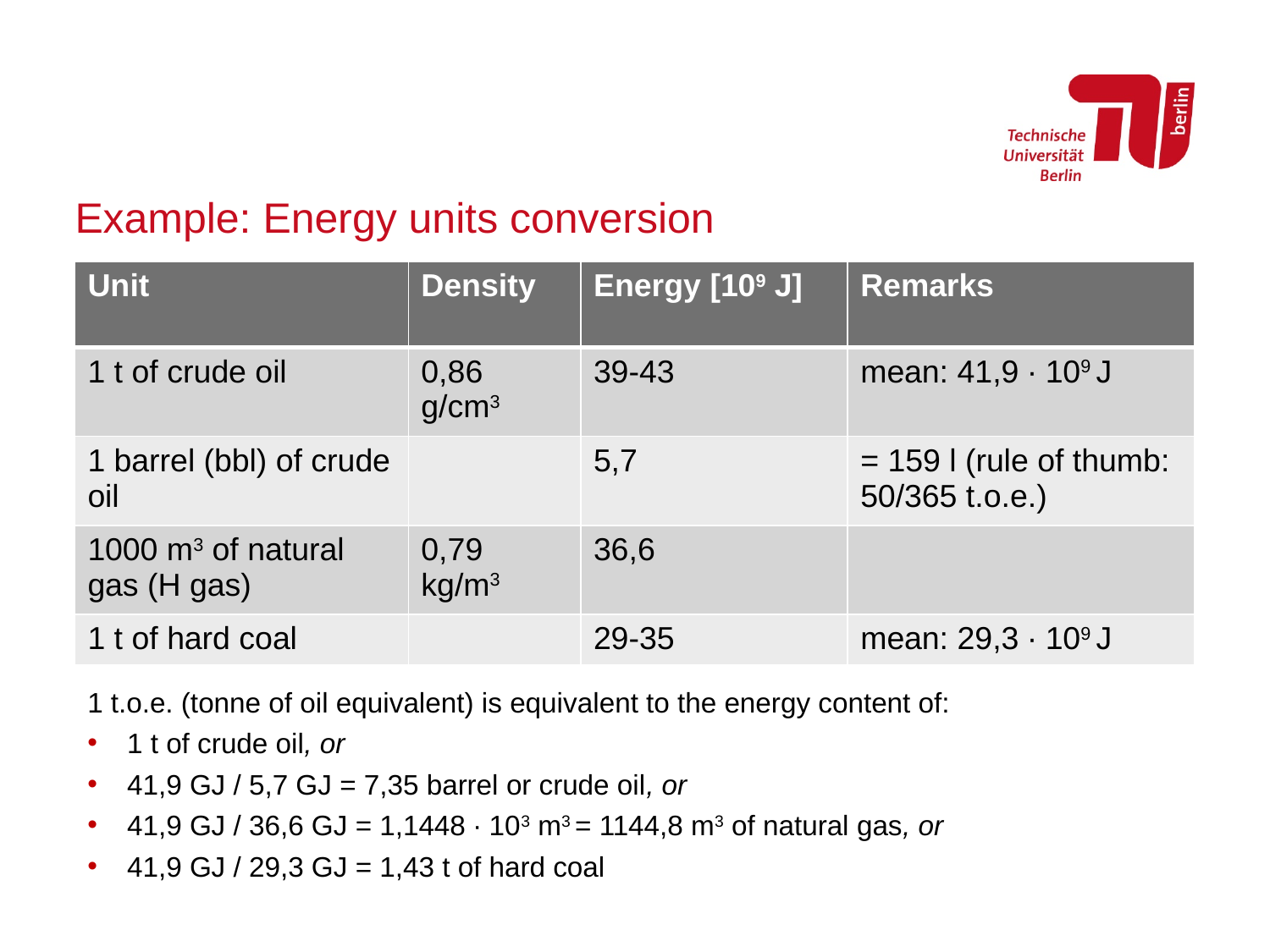

# Example: Energy units conversion
| Unit | Density | Energy [109 J] | Remarks |
| --- | --- | --- | --- |
| 1 t of crude oil | 0,86 g/cm3 | 39-43 | mean: 41,9 ∙ 109 J |
| 1 barrel (bbl) of crude oil |  | 5,7 | = 159 l (rule of thumb: 50/365 t.o.e.) |
| 1000 m3 of natural gas (H gas) | 0,79 kg/m3 | 36,6 |  |
| 1 t of hard coal |  | 29-35 | mean: 29,3 ∙ 109 J |
1 t.o.e. (tonne of oil equivalent) is equivalent to the energy content of:
1 t of crude oil, or
41,9 GJ / 5,7 GJ = 7,35 barrel or crude oil, or
41,9 GJ / 36,6 GJ = 1,1448 ∙ 103 m3 = 1144,8 m3 of natural gas, or
41,9 GJ / 29,3 GJ = 1,43 t of hard coal